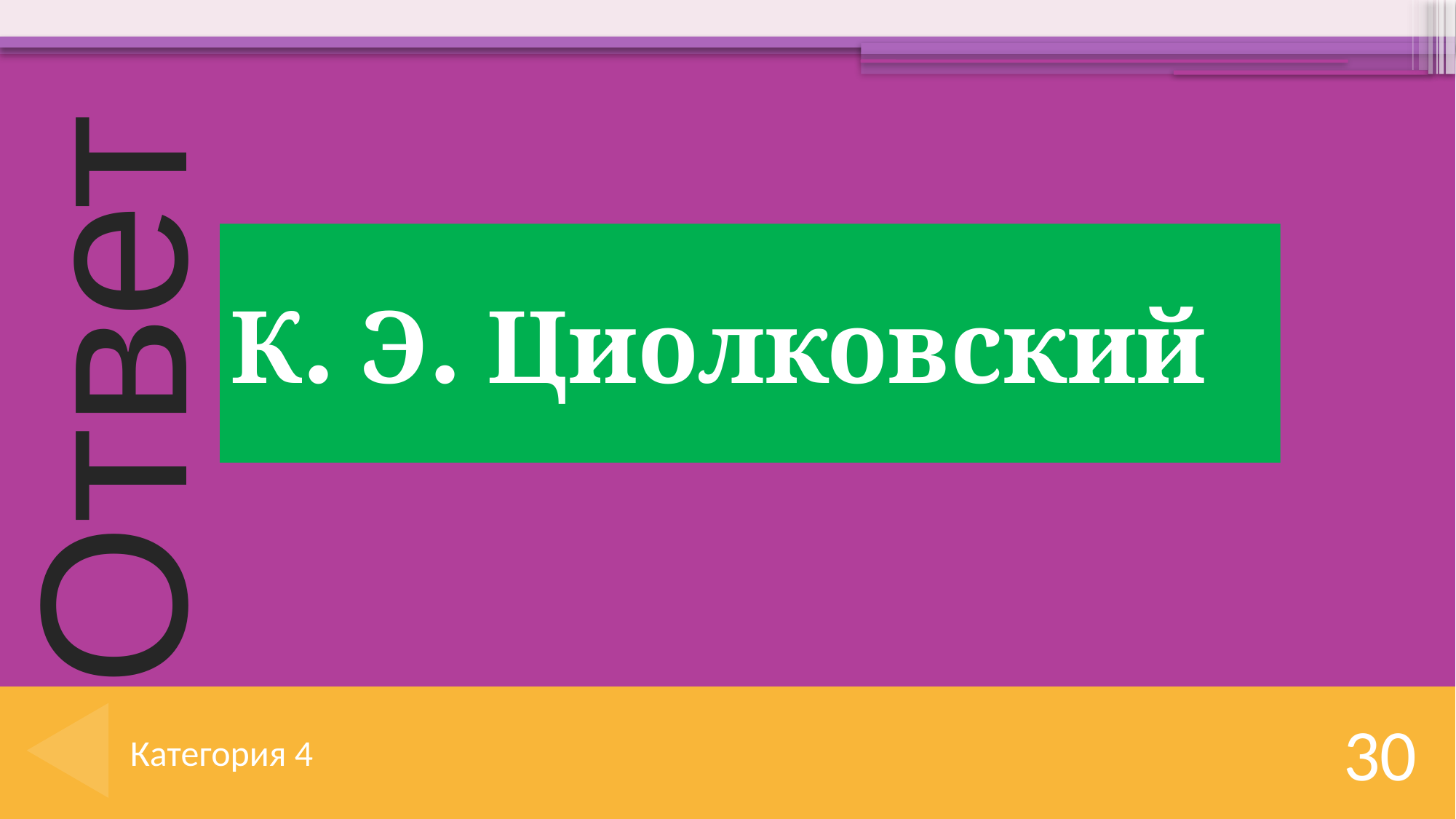

К. Э. Циолковский
30
# Категория 4